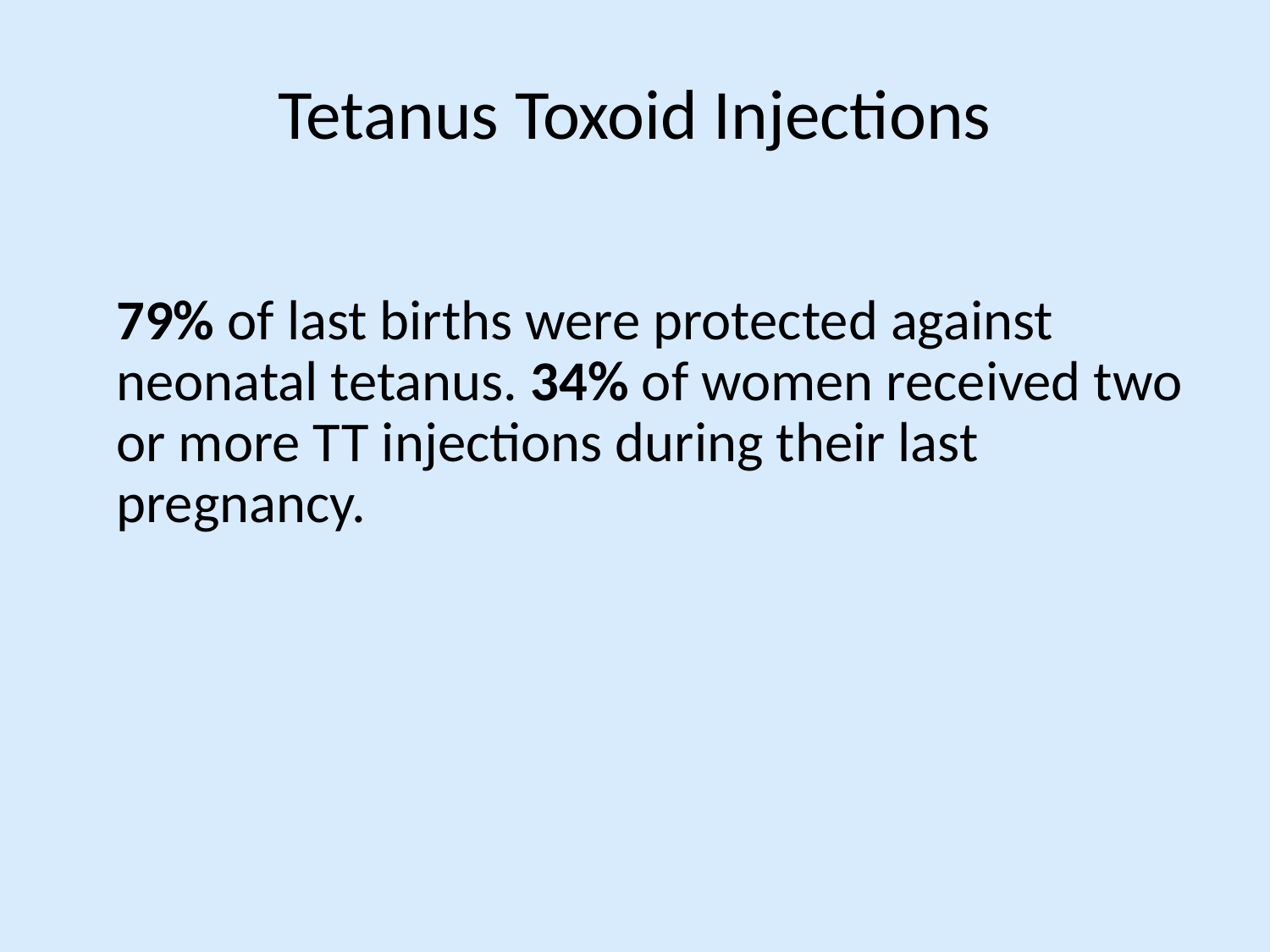

# Tetanus Toxoid Injections
	79% of last births were protected against neonatal tetanus. 34% of women received two or more TT injections during their last pregnancy.